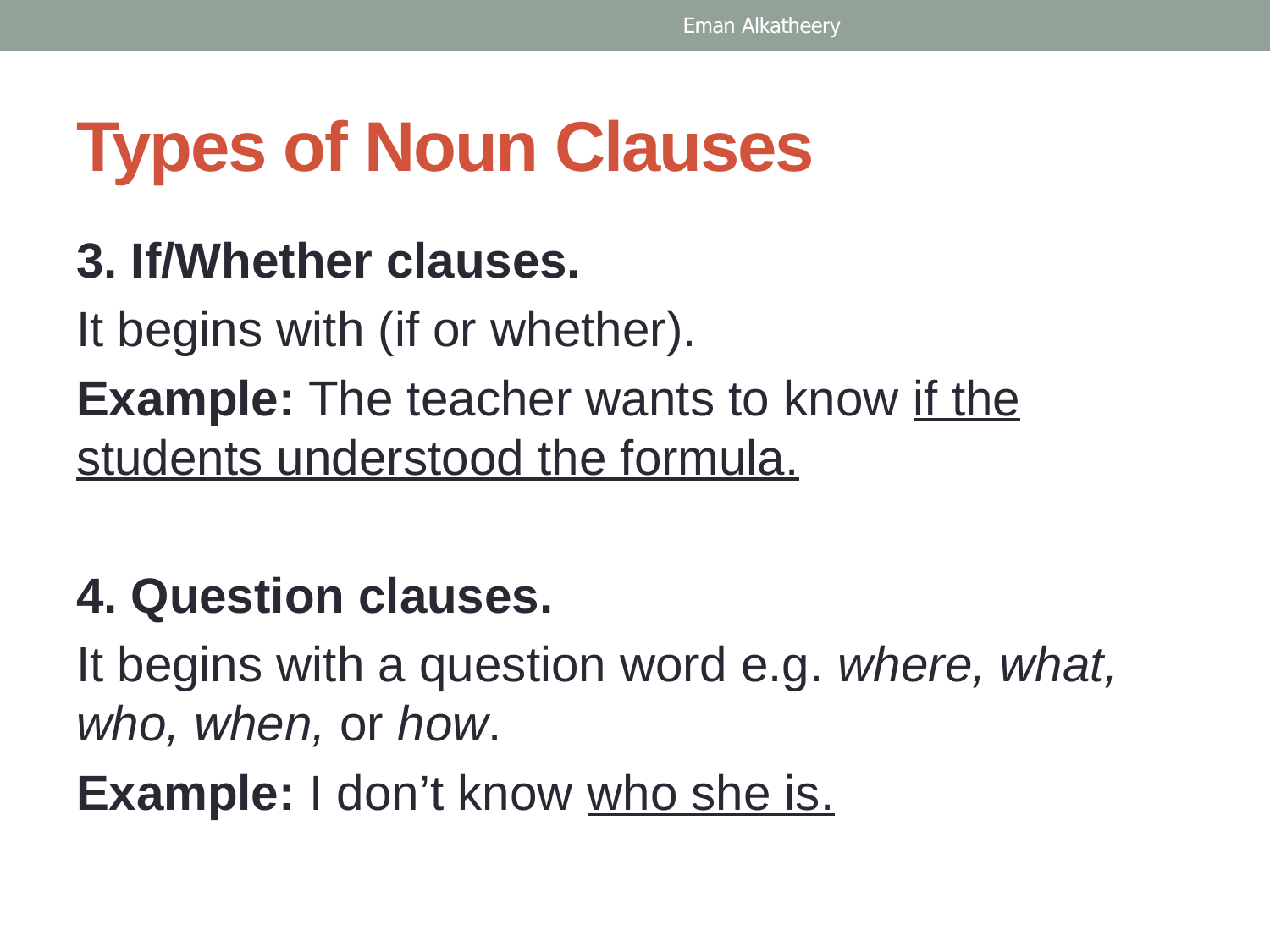

Eman Alkatheery
# Types of Noun Clauses
3. If/Whether clauses.
It begins with (if or whether).
Example: The teacher wants to know if the students understood the formula.

4. Question clauses.
It begins with a question word e.g. where, what, who, when, or how.
Example: I don’t know who she is.